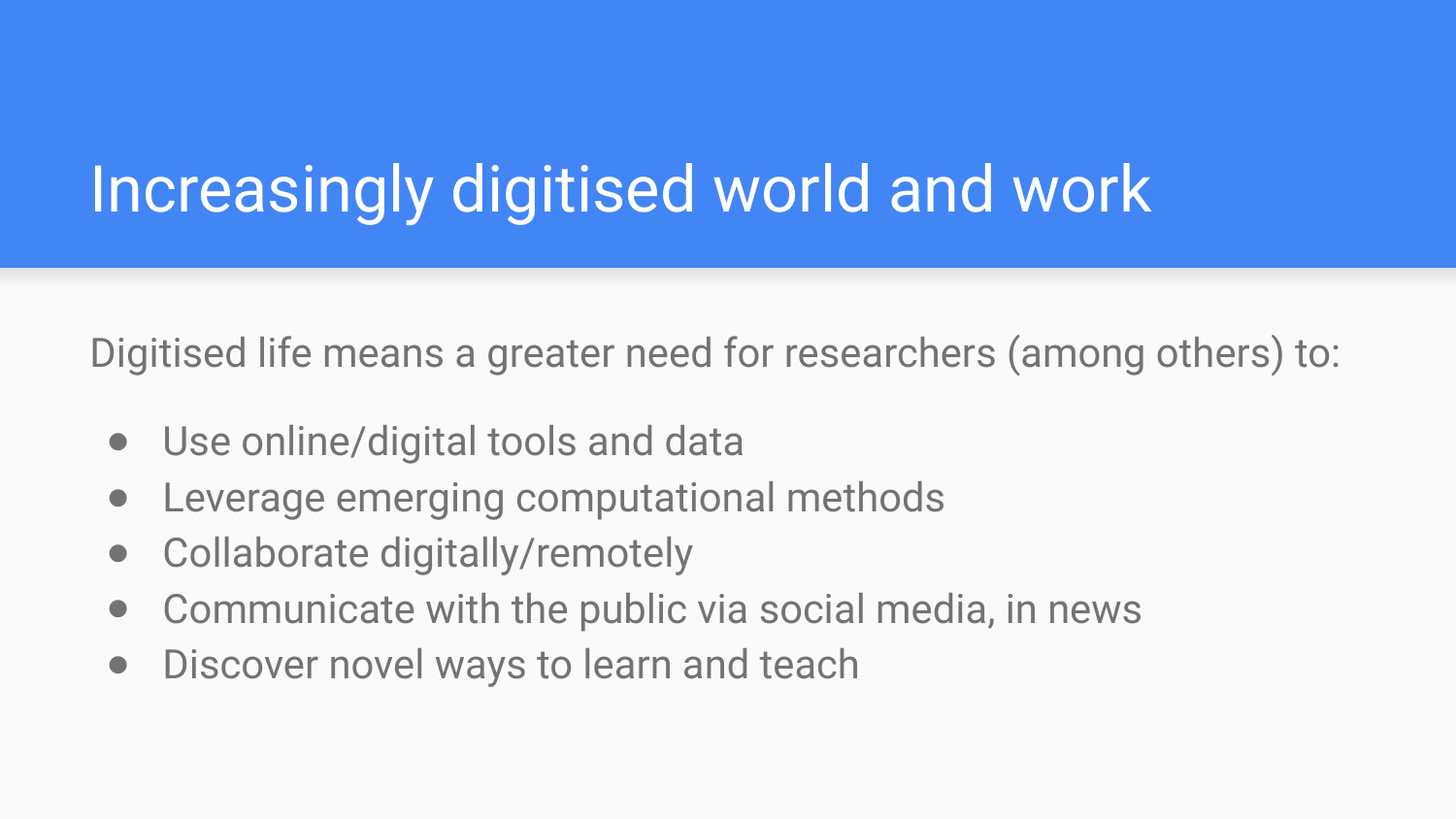

# Increasingly digitised world and work
Digitised life means a greater need for researchers (among others) to:
Use online/digital tools and data
Leverage emerging computational methods
Collaborate digitally/remotely
Communicate with the public via social media, in news
Discover novel ways to learn and teach